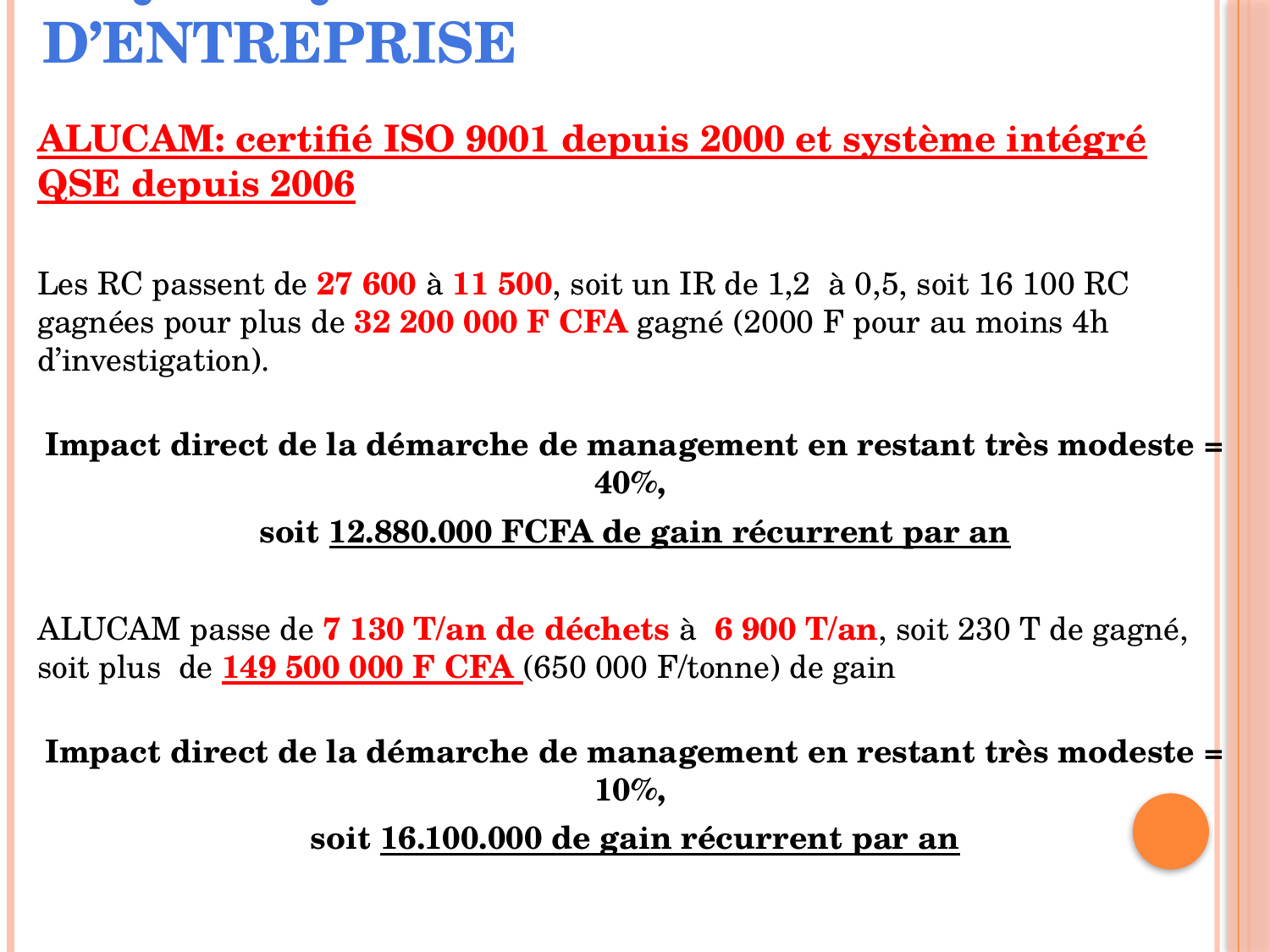

3. Quelques exemples d’entreprise
ALUCAM: certifié ISO 9001 depuis 2000 et système intégré QSE depuis 2006

Les RC passent de 27 600 à 11 500, soit un IR de 1,2  à 0,5, soit 16 100 RC gagnées pour plus de 32 200 000 F CFA gagné (2000 F pour au moins 4h d’investigation).

Impact direct de la démarche de management en restant très modeste = 40%,
soit 12.880.000 FCFA de gain récurrent par an

ALUCAM passe de 7 130 T/an de déchets à  6 900 T/an, soit 230 T de gagné, soit plus  de 149 500 000 F CFA (650 000 F/tonne) de gain

Impact direct de la démarche de management en restant très modeste = 10%,
soit 16.100.000 de gain récurrent par an